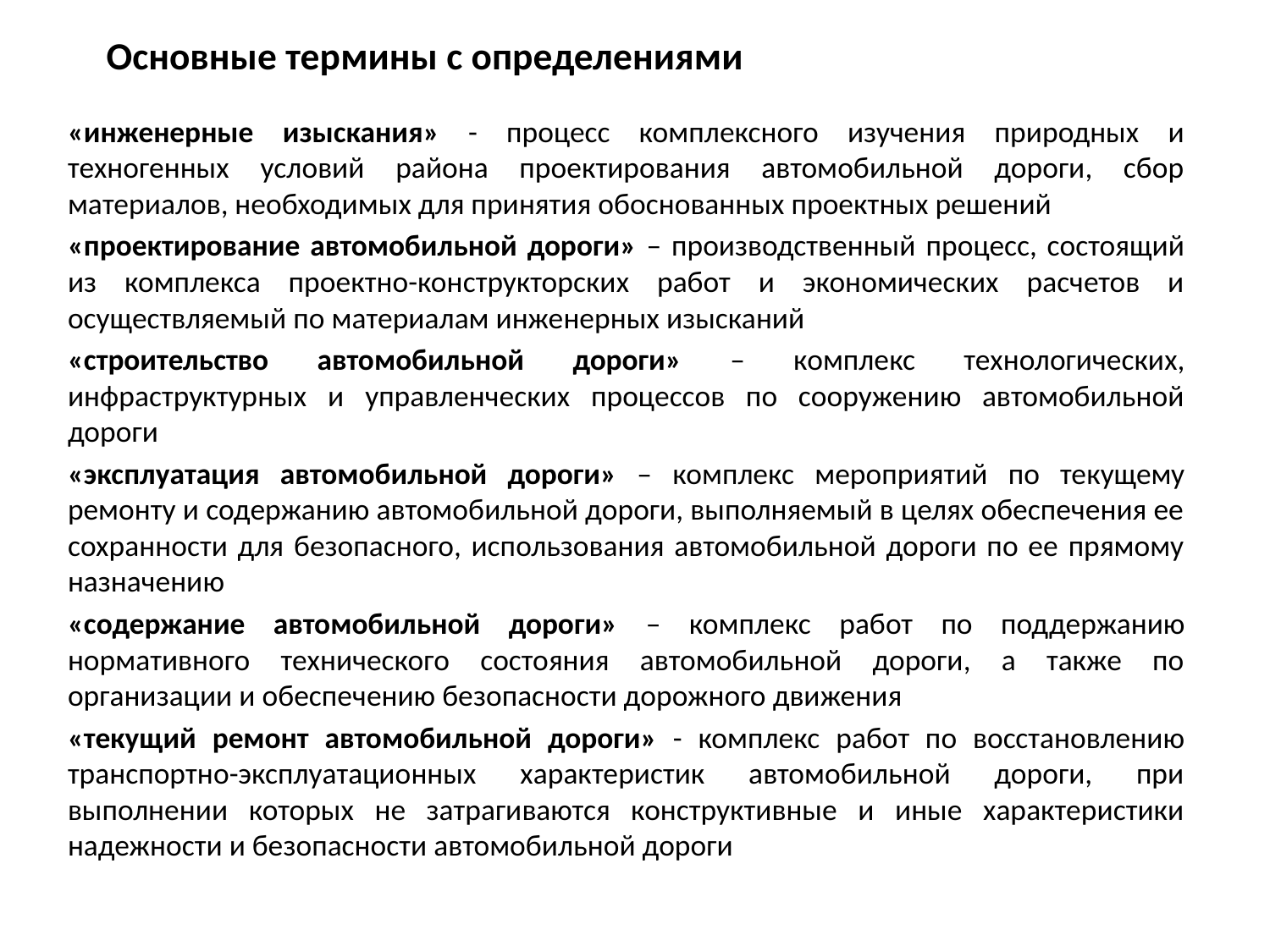

Основные термины с определениями
«инженерные изыскания» - процесс комплексного изучения природных и техногенных условий района проектирования автомобильной дороги, сбор материалов, необходимых для принятия обоснованных проектных решений
«проектирование автомобильной дороги» – производственный процесс, состоящий из комплекса проектно-конструкторских работ и экономических расчетов и осуществляемый по материалам инженерных изысканий
«строительство автомобильной дороги» – комплекс технологических, инфраструктурных и управленческих процессов по сооружению автомобильной дороги
«эксплуатация автомобильной дороги» – комплекс мероприятий по текущему ремонту и содержанию автомобильной дороги, выполняемый в целях обеспечения ее сохранности для безопасного, использования автомобильной дороги по ее прямому назначению
«содержание автомобильной дороги» – комплекс работ по поддержанию нормативного технического состояния автомобильной дороги, а также по организации и обеспечению безопасности дорожного движения
«текущий ремонт автомобильной дороги» - комплекс работ по восстановлению транспортно-эксплуатационных характеристик автомобильной дороги, при выполнении которых не затрагиваются конструктивные и иные характеристики надежности и безопасности автомобильной дороги